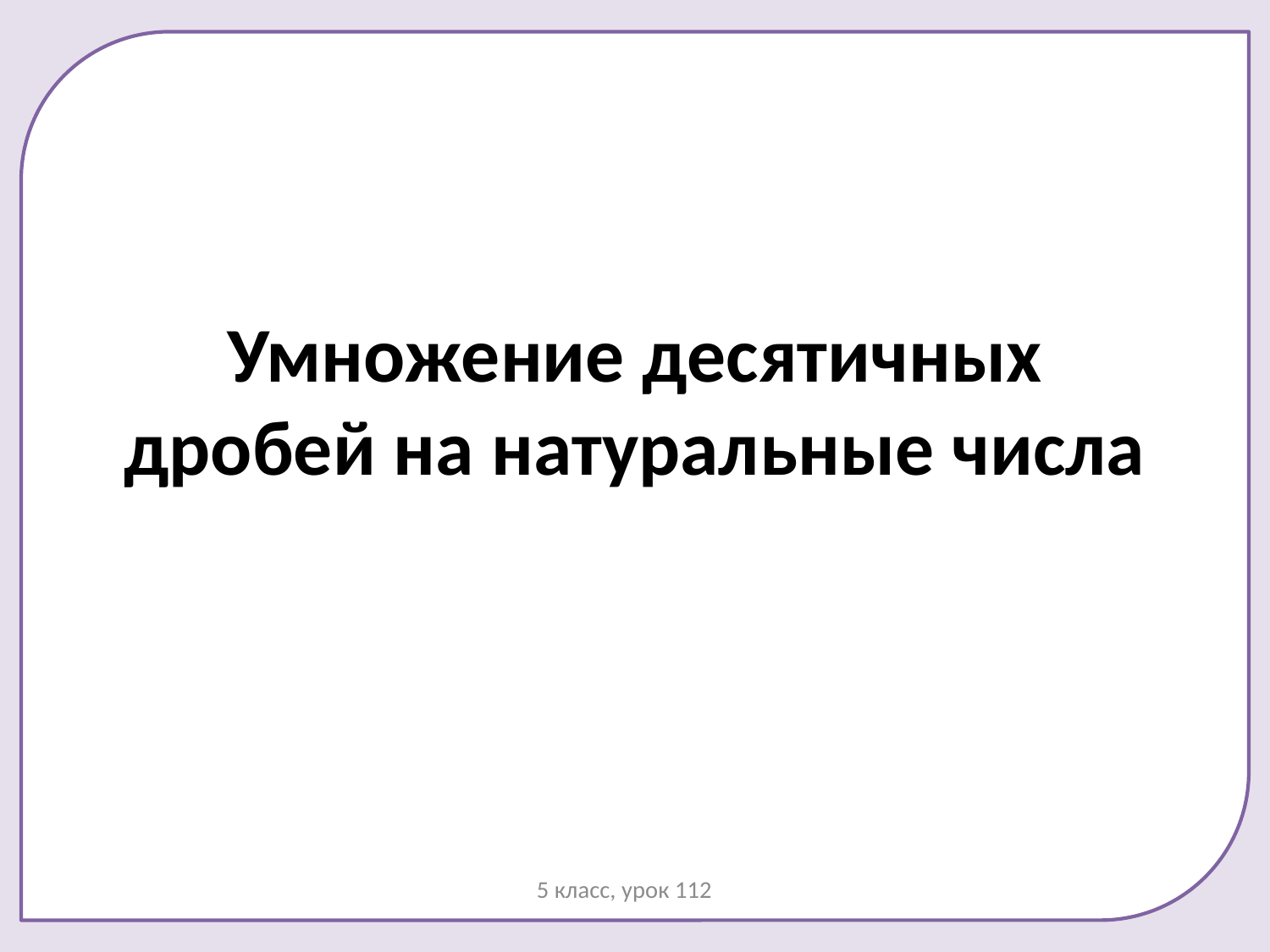

# Умножение десятичных дробей на натуральные числа
5 класс, урок 112